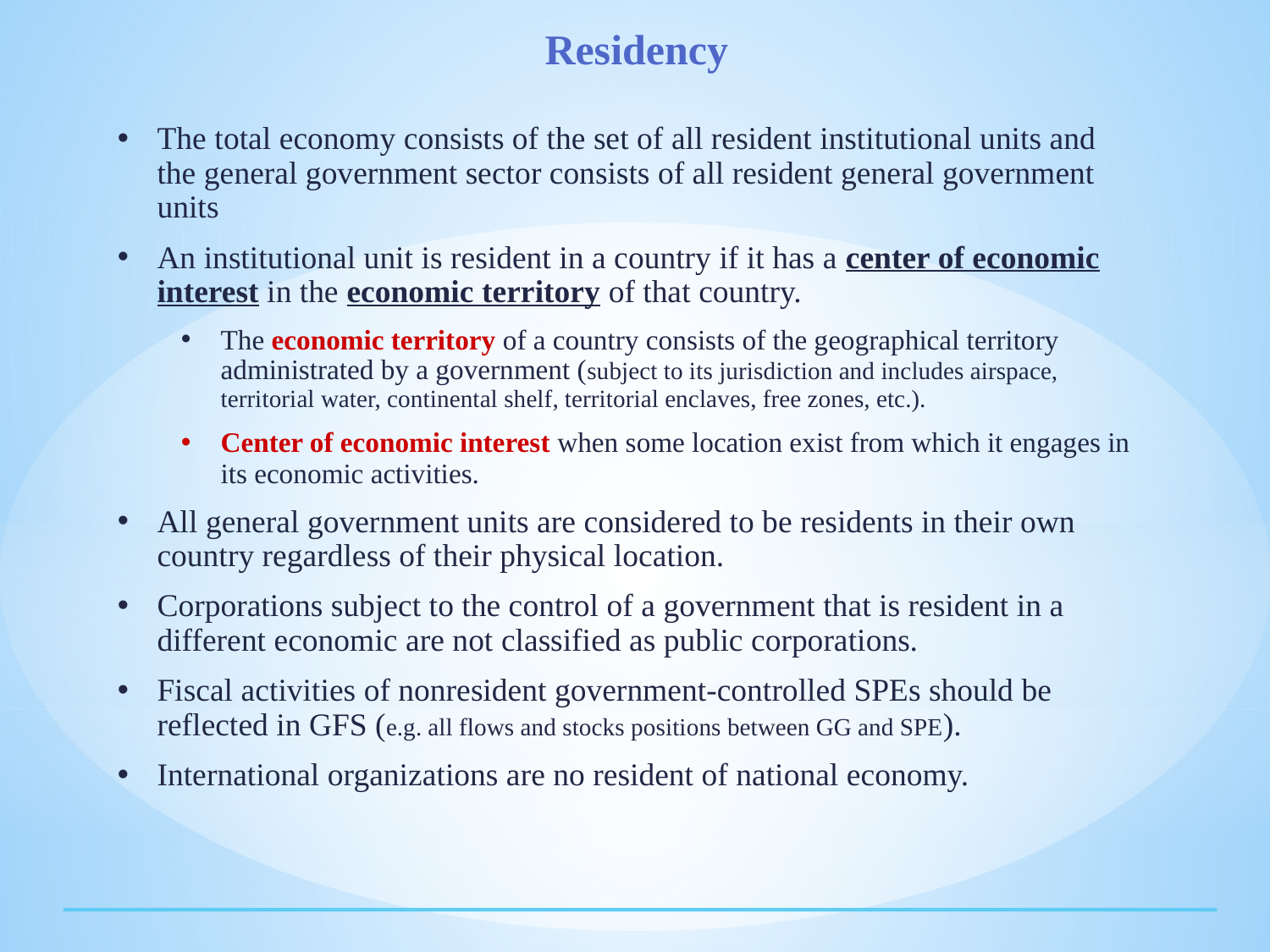

Residency
The total economy consists of the set of all resident institutional units and the general government sector consists of all resident general government units

An institutional unit is resident in a country if it has a center of economic interest in the economic territory of that country.

The economic territory of a country consists of the geographical territory administrated by a government (subject to its jurisdiction and includes airspace, territorial water, continental shelf, territorial enclaves, free zones, etc.).

Center of economic interest when some location exist from which it engages in its economic activities.

All general government units are considered to be residents in their own country regardless of their physical location.

Corporations subject to the control of a government that is resident in a different economic are not classified as public corporations.

Fiscal activities of nonresident government-controlled SPEs should be reflected in GFS (e.g. all flows and stocks positions between GG and SPE).

International organizations are no resident of national economy.